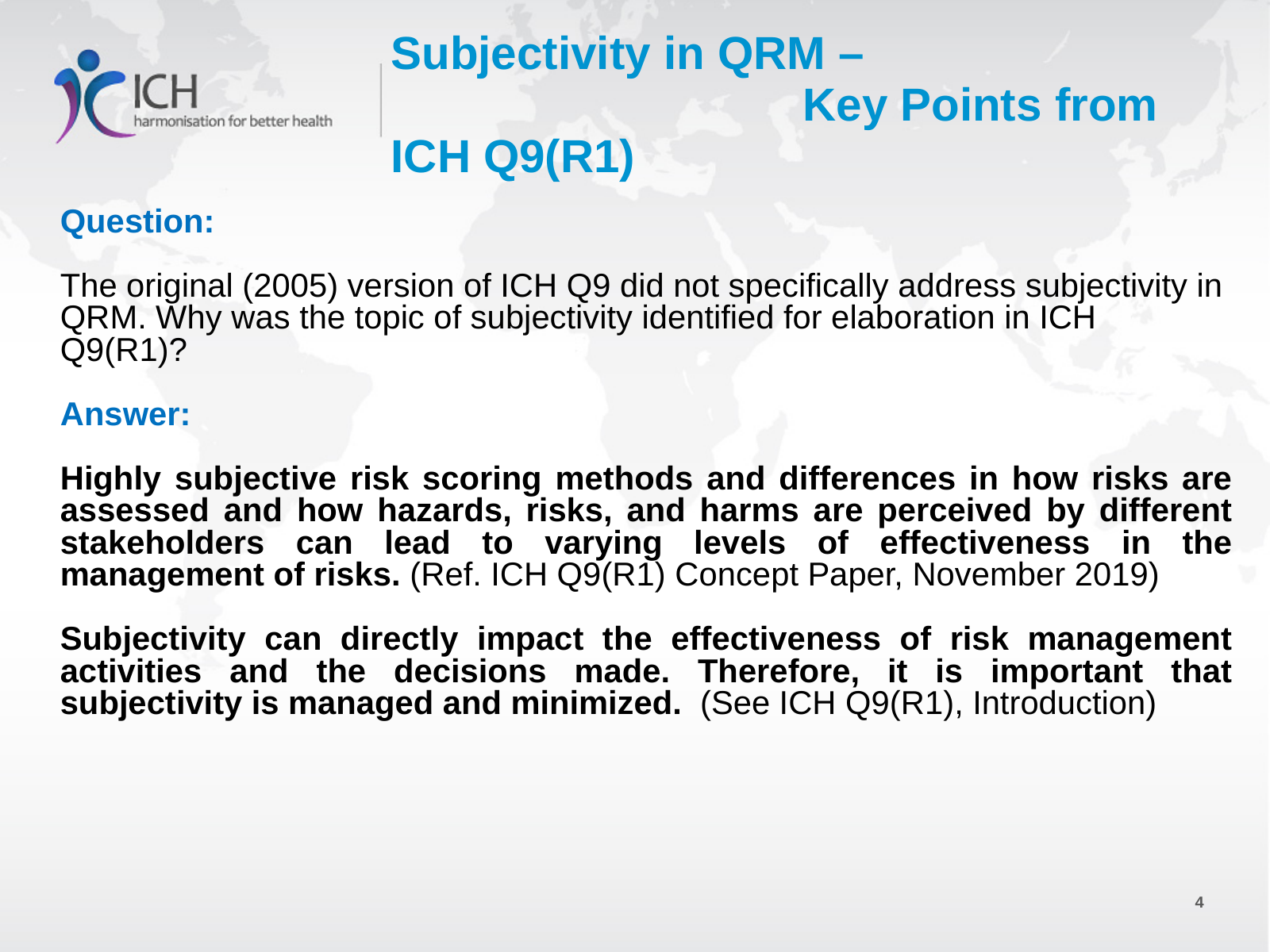

# Subjectivity in QRM –                                                              Key Points from ICH Q9(R1)
Question:​

The original (2005) version of ICH Q9 did not specifically address subjectivity in QRM. Why was the topic of subjectivity identified for elaboration in ICH Q9(R1)?

Answer:​

Highly subjective risk scoring methods and differences in how risks are assessed and how hazards, risks, and harms are perceived by different stakeholders can lead to varying levels of effectiveness in the management of risks. (Ref. ICH Q9(R1) Concept Paper, November 2019)

Subjectivity can directly impact the effectiveness of risk management activities and the decisions made. Therefore, it is important that subjectivity is managed and minimized.  (See ICH Q9(R1), Introduction)

4